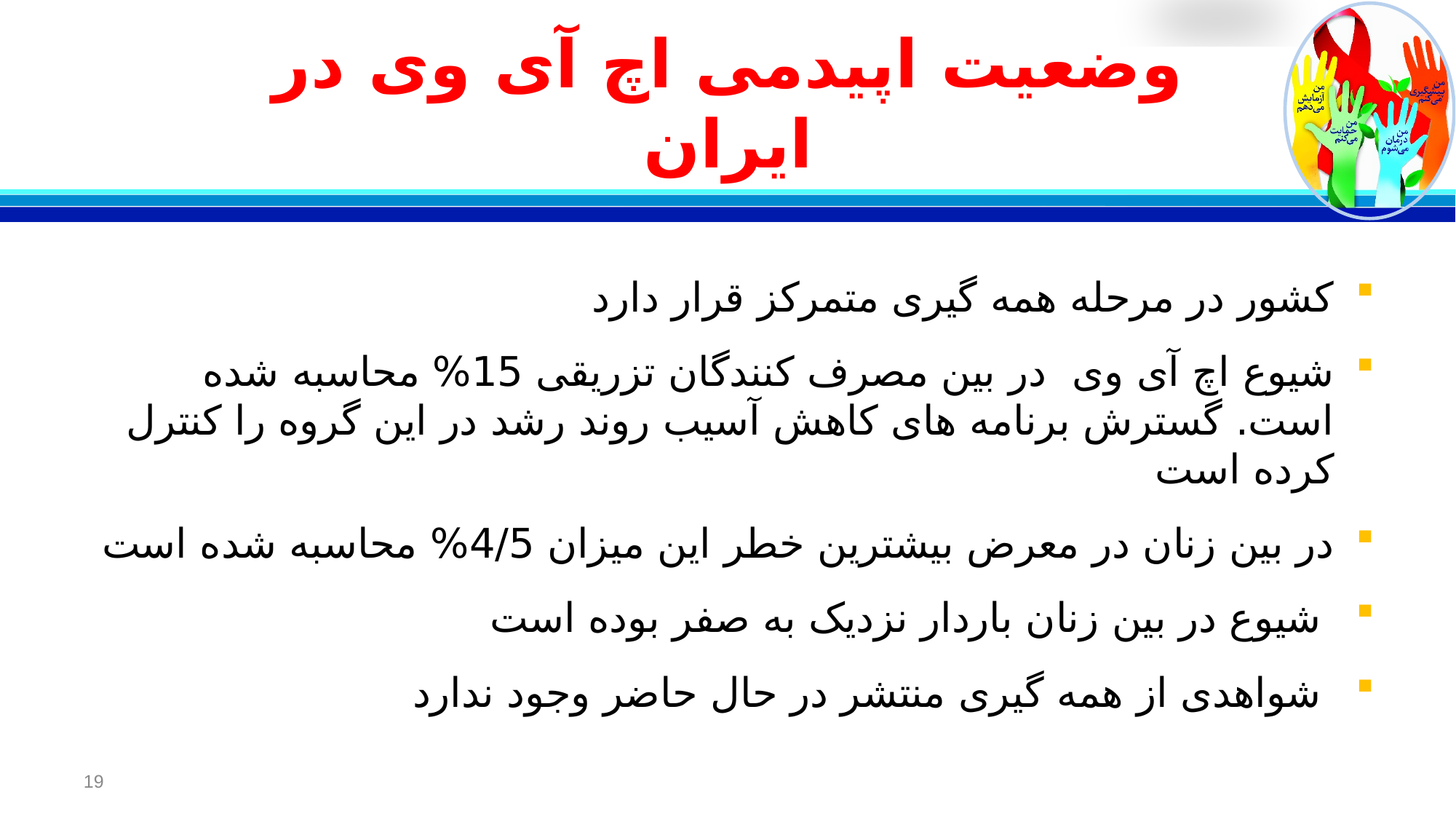

# وضعیت اپیدمی اچ آی وی در ایران
کشور در مرحله همه گیری متمرکز قرار دارد
شیوع اچ آی وی  در بین مصرف کنندگان تزریقی 15% محاسبه شده است. گسترش برنامه های کاهش آسیب روند رشد در این گروه را کنترل کرده است
در بین زنان در معرض بیشترین خطر این میزان 4/5% محاسبه شده است
 شیوع در بین زنان باردار نزدیک به صفر بوده است
 شواهدی از همه گیری منتشر در حال حاضر وجود ندارد

19